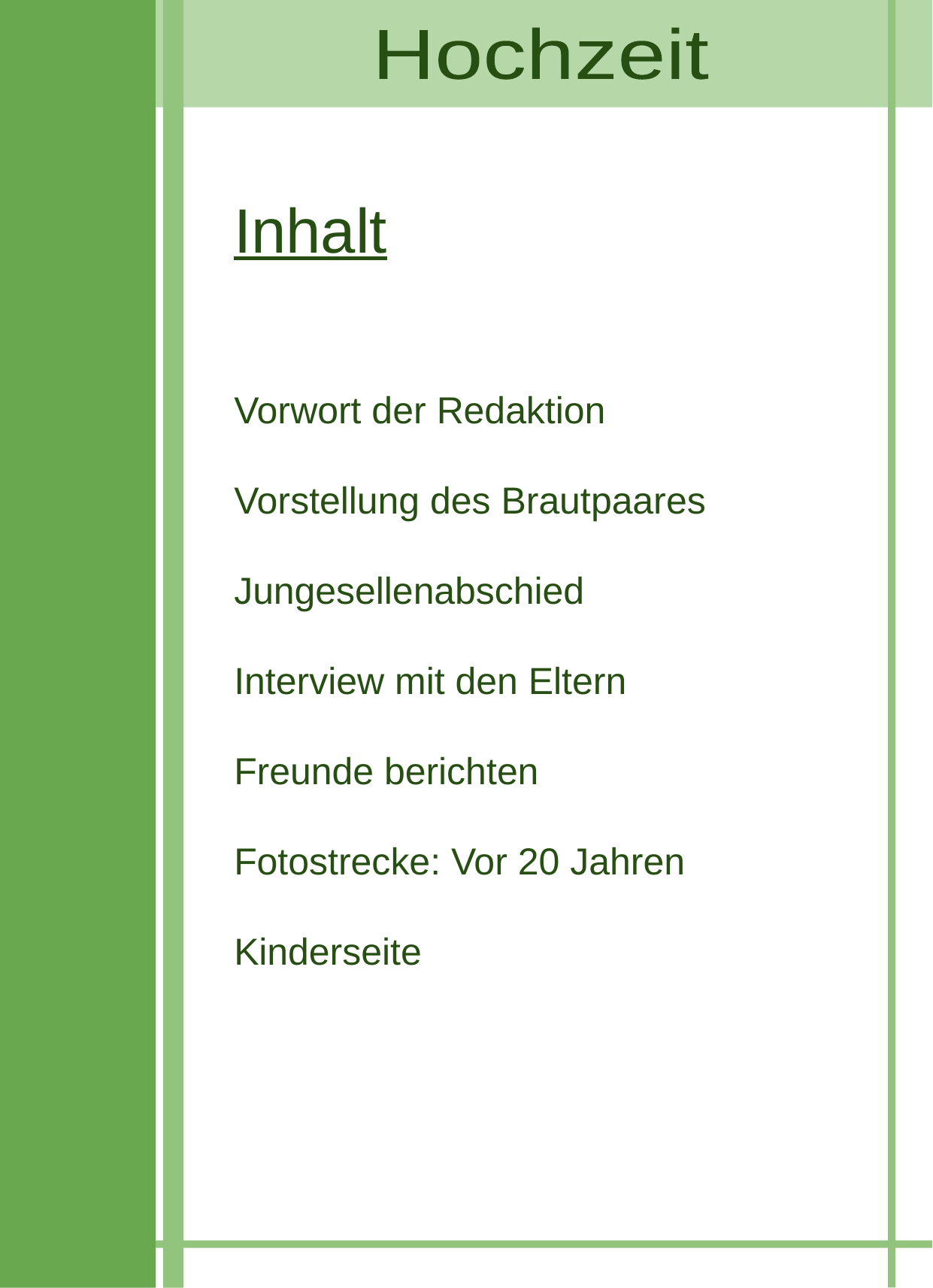

Hochzeit
Inhalt

Vorwort der Redaktion
Vorstellung des Brautpaares
Jungesellenabschied
Interview mit den Eltern
Freunde berichten
Fotostrecke: Vor 20 Jahren
Kinderseite